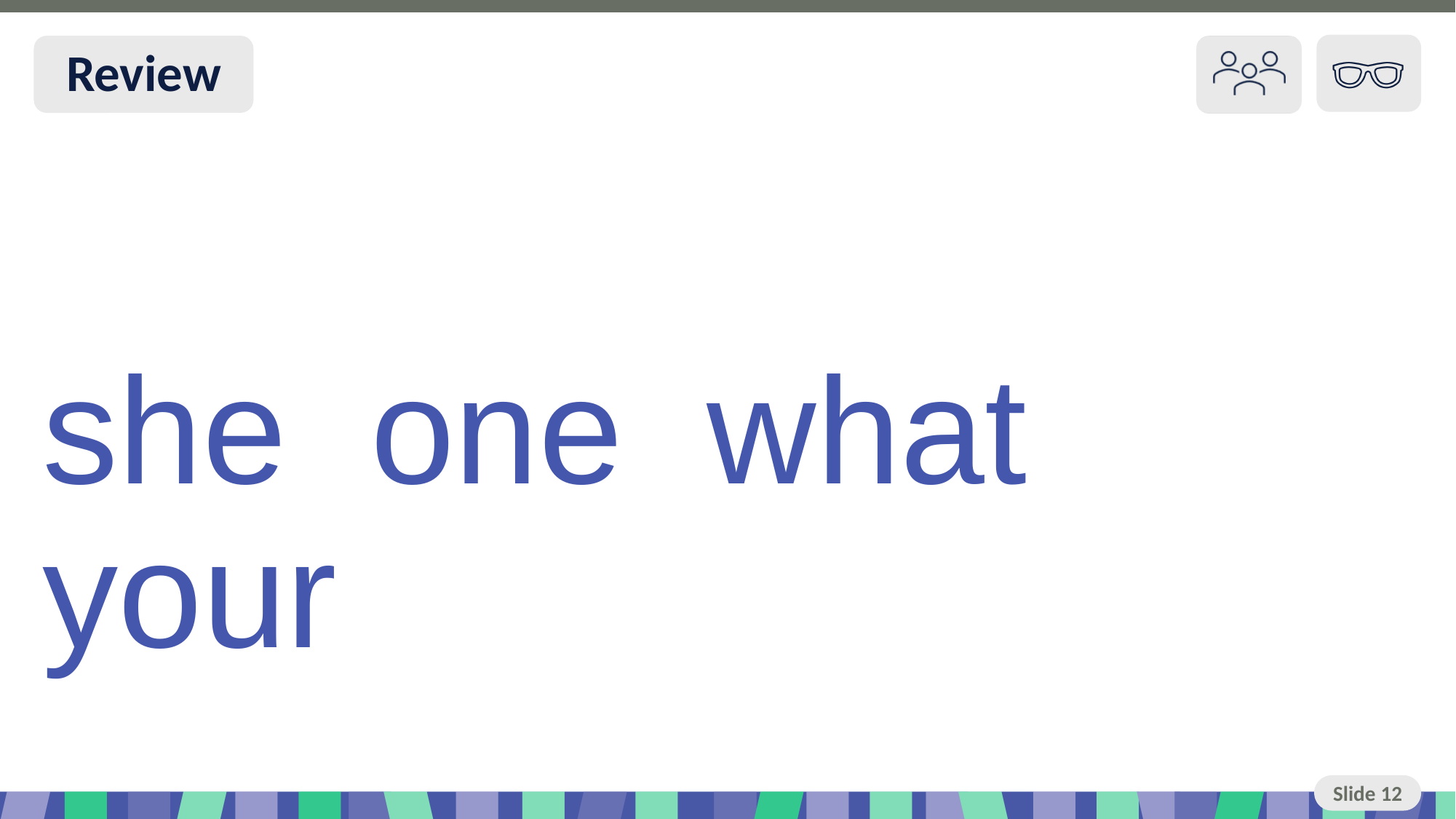

# Slide 12 Review
she  one  what  your